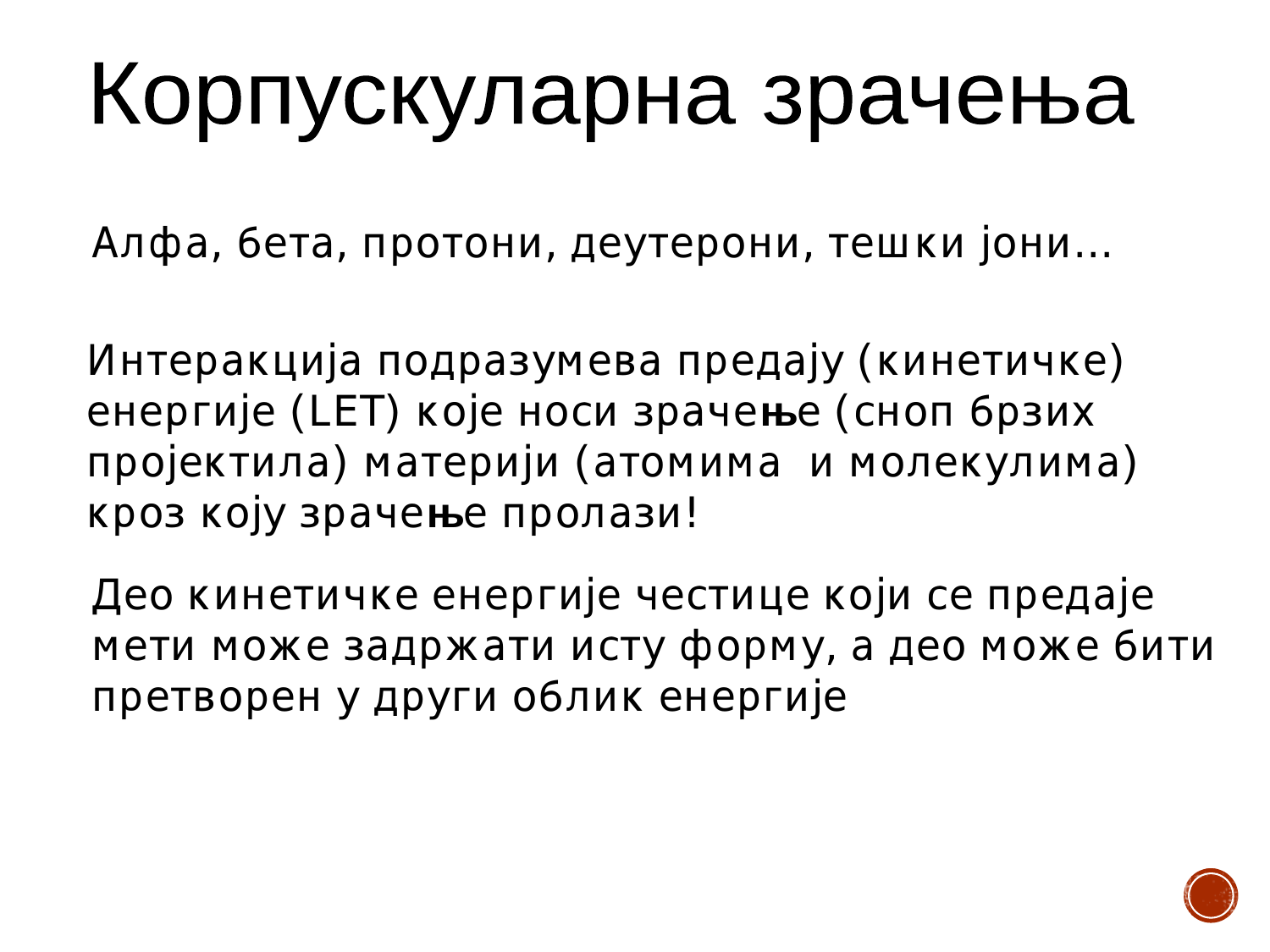

Корпускуларна зрачења
Алфа, бета, протони, деутерони, тешки јони...
Интеракција подразумева предају (кинетичке) енергије (LET) које носи зрачење (сноп брзих пројектила) материји (атомима  и молекулима) кроз коју зрачење пролази!
Део кинетичке енергије честице који се предаје мети може задржати исту форму, а део може бити претворен у други облик енергије